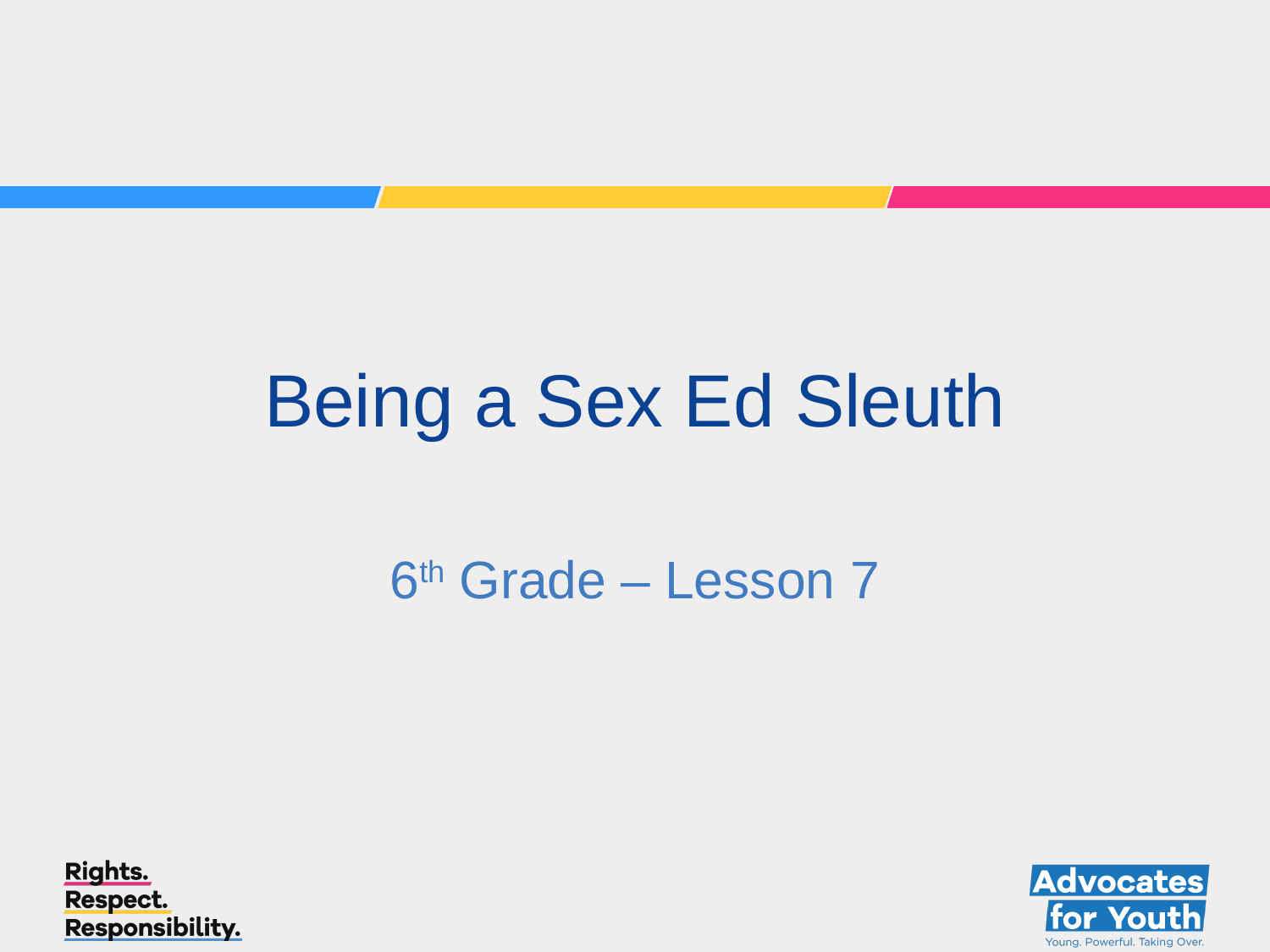

# Being a Sex Ed Sleuth
6th Grade – Lesson 7